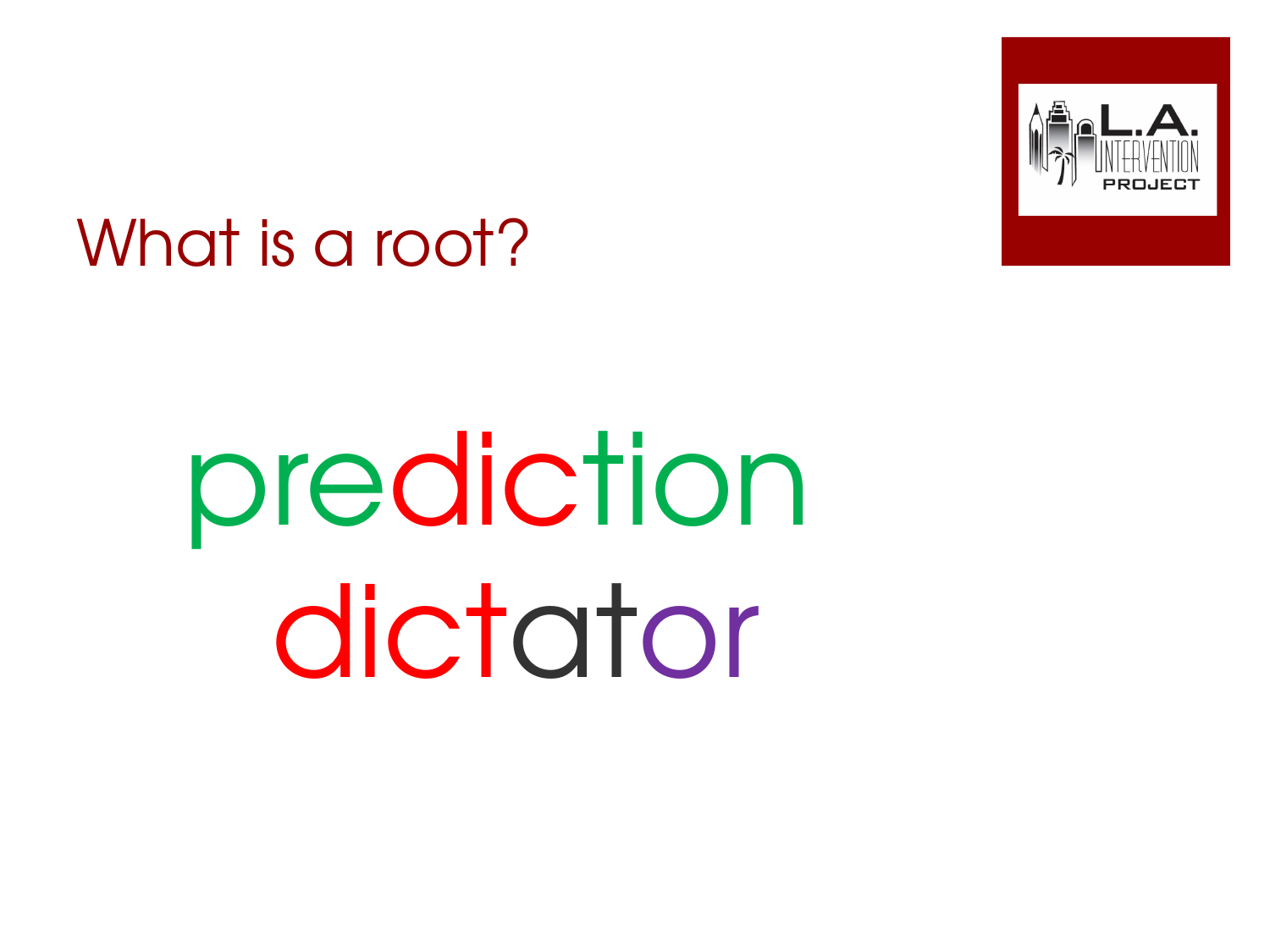

# What is a root?

prediction
dictator